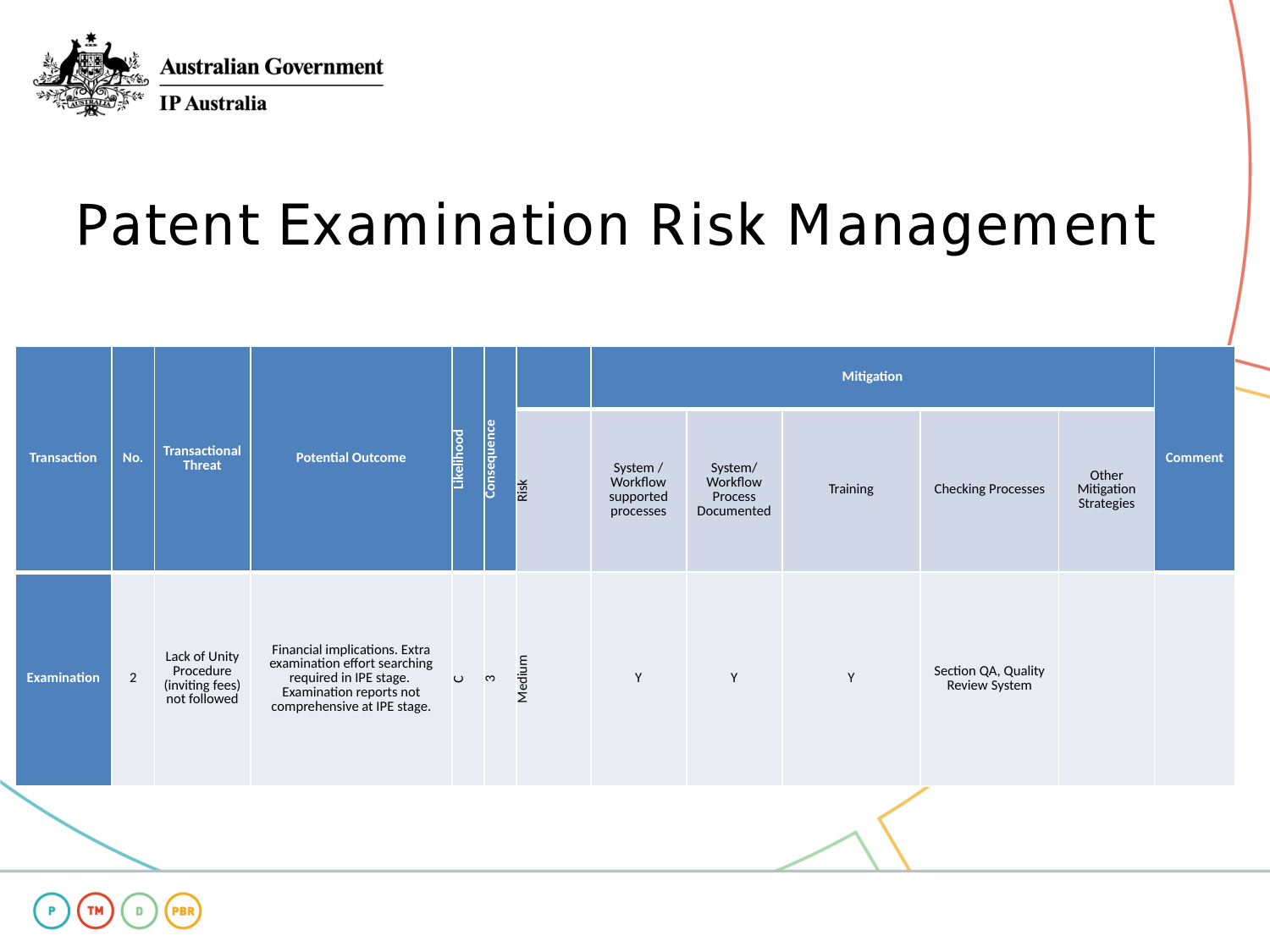

# Patent Examination Risk Management
| Transaction | No. | Transactional Threat | Potential Outcome | Likelihood | Consequence |  | Mitigation |  |  |  |  | Comment |
| --- | --- | --- | --- | --- | --- | --- | --- | --- | --- | --- | --- | --- |
|  |  |  |  |  |  | Risk | System / Workflow supported processes | System/ Workflow Process Documented | Training | Checking Processes | Other Mitigation Strategies |  |
| Examination | 2 | Lack of Unity Procedure (inviting fees) not followed | Financial implications. Extra examination effort searching required in IPE stage. Examination reports not comprehensive at IPE stage. | C | 3 | Medium | Y | Y | Y | Section QA, Quality Review System |  |  |